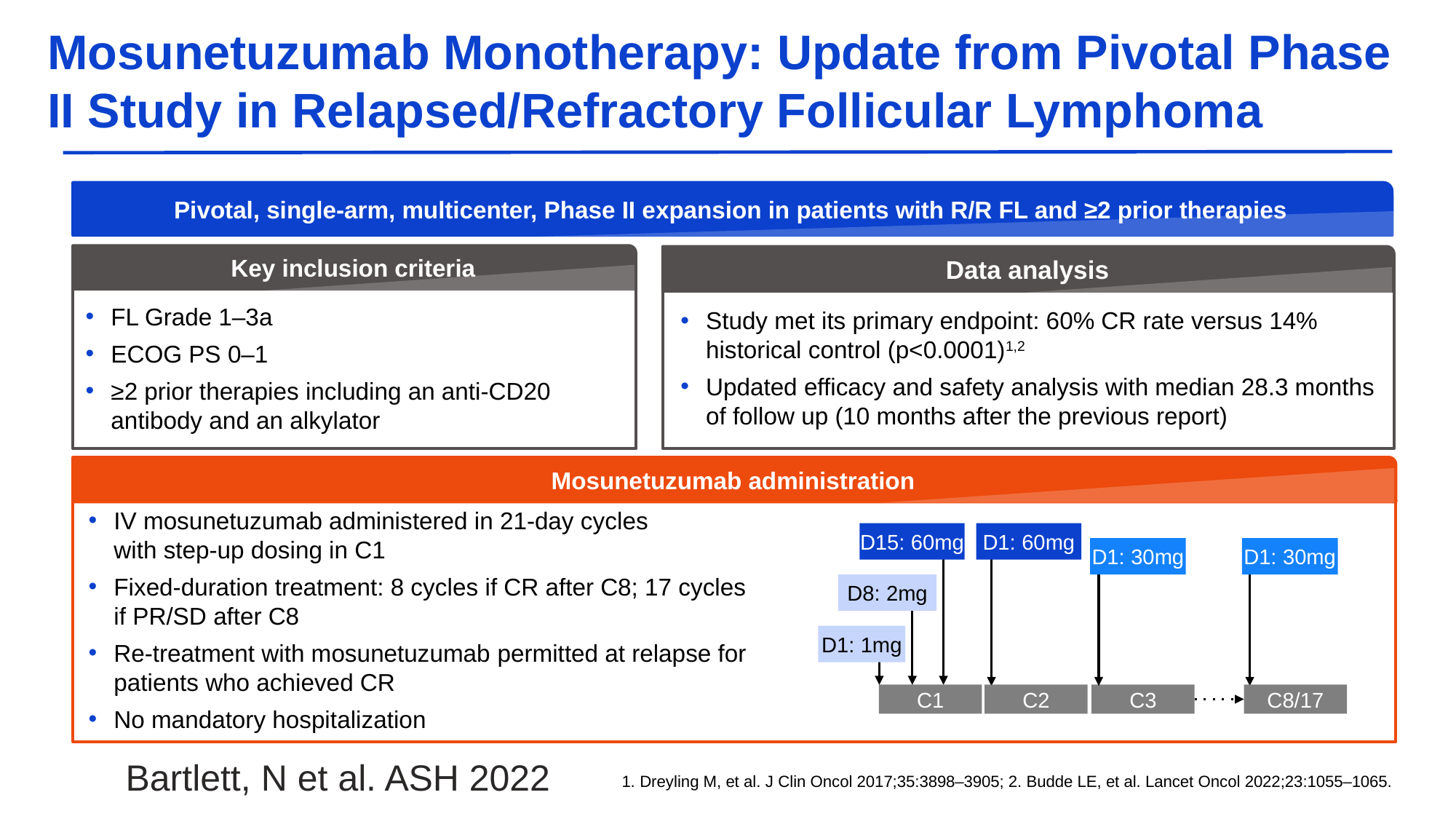

# Mosunetuzumab Monotherapy: Update from Pivotal Phase II Study in Relapsed/Refractory Follicular Lymphoma
Pivotal, single-arm, multicenter, Phase II expansion in patients with R/R FL and ≥2 prior therapies

Key inclusion criteria
Data analysis
Study met its primary endpoint: 60% CR rate versus 14% historical control (p<0.0001)1,2
Updated efficacy and safety analysis with median 28.3 months of follow up (10 months after the previous report)

FL Grade 1–3a
ECOG PS 0–1
≥2 prior therapies including an anti-CD20 antibody and an alkylator
Mosunetuzumab administration

IV mosunetuzumab administered in 21-day cycles
with step-up dosing in C1
Fixed-duration treatment: 8 cycles if CR after C8; 17 cycles
if PR/SD after C8
Re-treatment with mosunetuzumab permitted at relapse for patients who achieved CR
No mandatory hospitalization
D15: 60mg
D1: 60mg

D1: 30mg
D1: 30mg
D8: 2mg
D1: 1mg
C1
C2
C3
C8/17

1. Dreyling M, et al. J Clin Oncol 2017;35:3898–3905; 2. Budde LE, et al. Lancet Oncol 2022;23:1055–1065.
Bartlett, N et al. ASH 2022